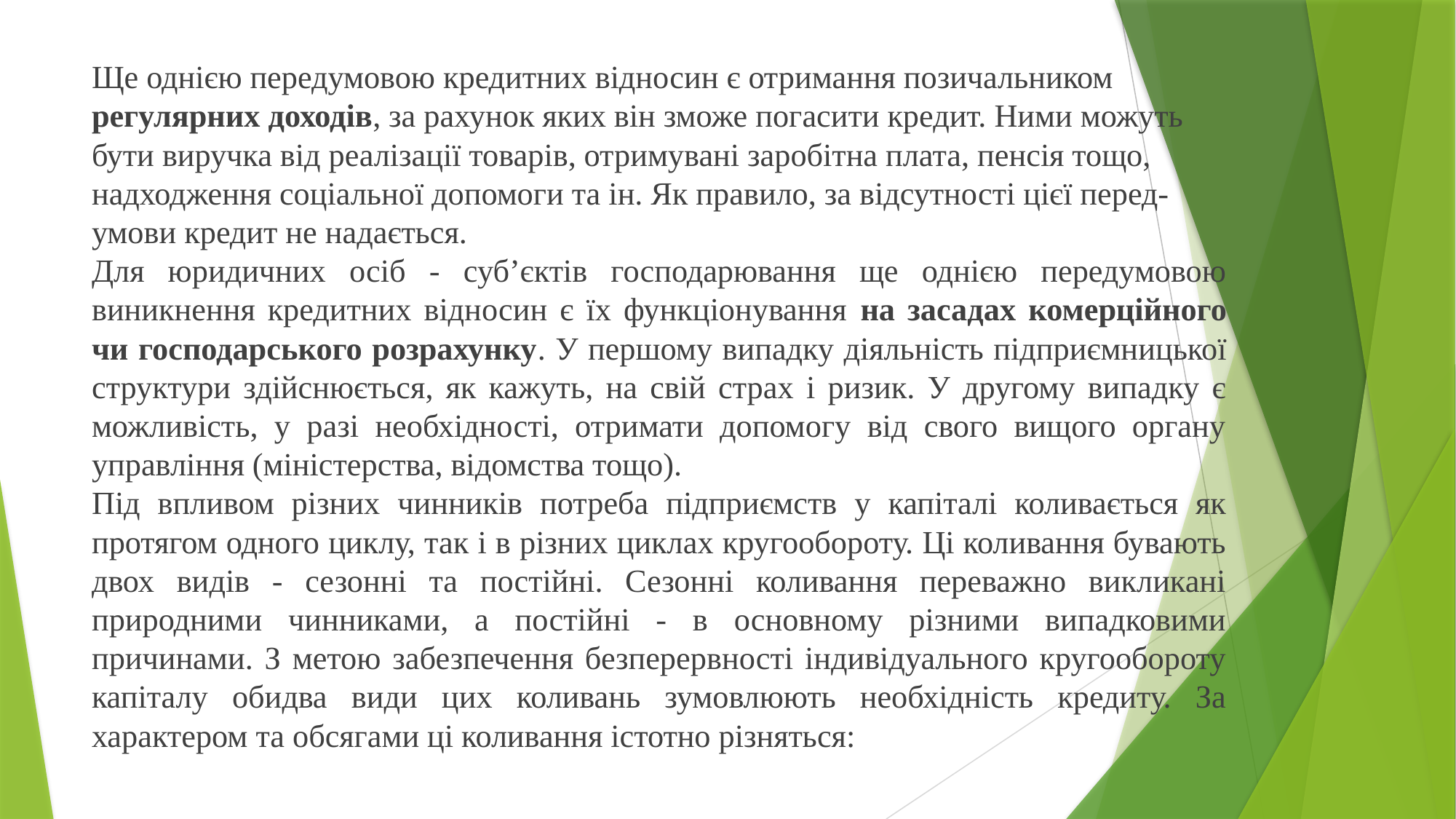

Ще однією передумовою кредитних відносин є отримання позичальником
регулярних доходів, за рахунок яких він зможе погасити кредит. Ними можуть
бути виручка від реалізації товарів, отримувані заробітна плата, пенсія тощо,
надходження соціальної допомоги та ін. Як правило, за відсутності цієї перед-
умови кредит не надається.
Для юридичних осіб - суб’єктів господарювання ще однією передумовою виникнення кредитних відносин є їх функціонування на засадах комерційного чи господарського розрахунку. У першому випадку діяльність підприємницької структури здійснюється, як кажуть, на свій страх і ризик. У другому випадку є можливість, у разі необхідності, отримати допомогу від свого вищого органу управління (міністерства, відомства тощо).
Під впливом різних чинників потреба підприємств у капіталі коливається як протягом одного циклу, так і в різних циклах кругообороту. Ці коливання бувають двох видів - сезонні та постійні. Сезонні коливання переважно викликані природними чинниками, а постійні - в основному різними випадковими причинами. З метою забезпечення безперервності індивідуального кругообороту капіталу обидва види цих коливань зумовлюють необхідність кредиту. За характером та обсягами ці коливання істотно різняться: